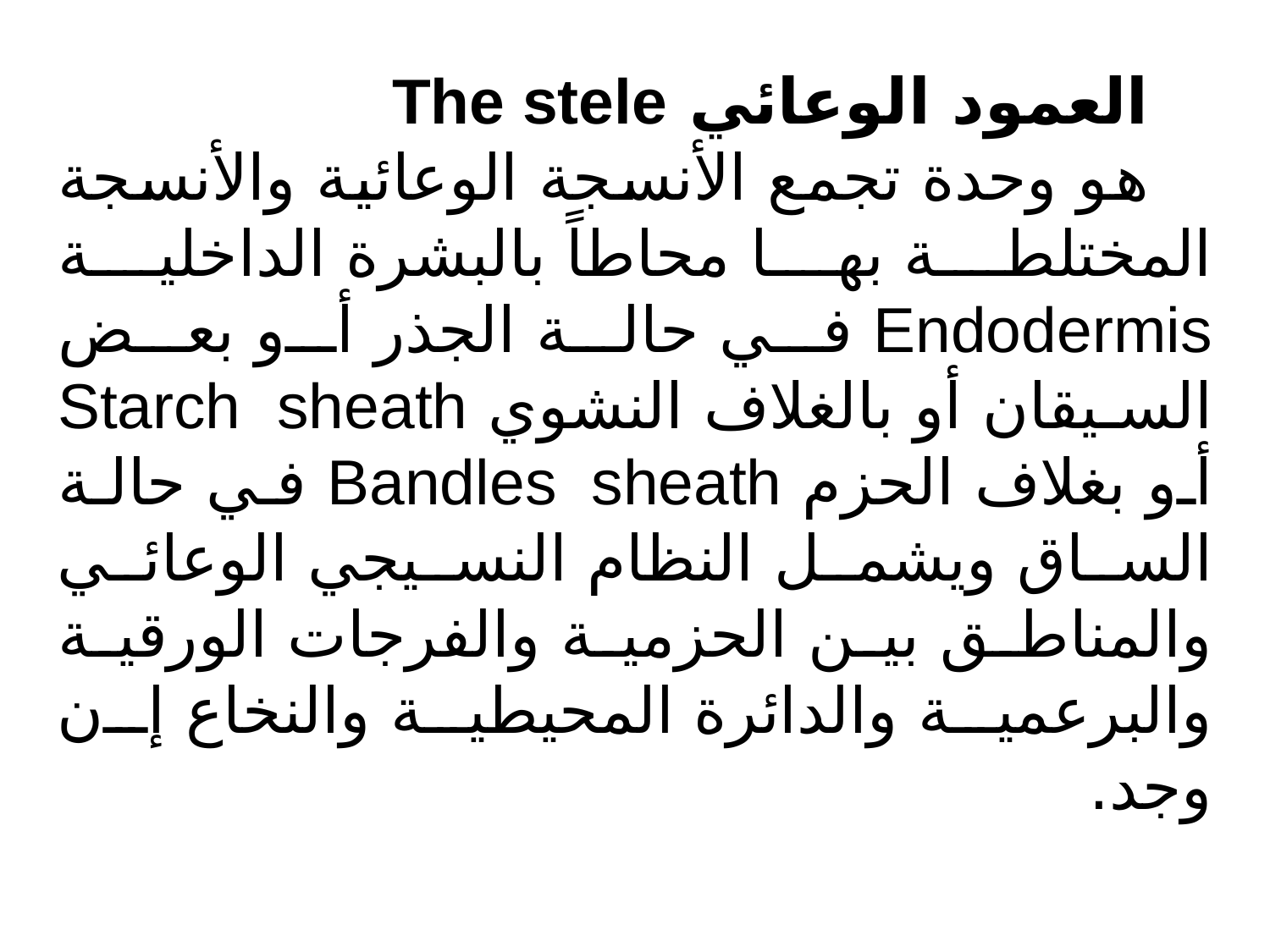

العمود الوعائي The stele
هو وحدة تجمع الأنسجة الوعائية والأنسجة المختلطة بها محاطاً بالبشرة الداخلية Endodermis في حالة الجذر أو بعض السيقان أو بالغلاف النشوي Starch sheath أو بغلاف الحزم Bandles sheath في حالة الساق ويشمل النظام النسيجي الوعائي والمناطق بين الحزمية والفرجات الورقية والبرعمية والدائرة المحيطية والنخاع إن وجد.